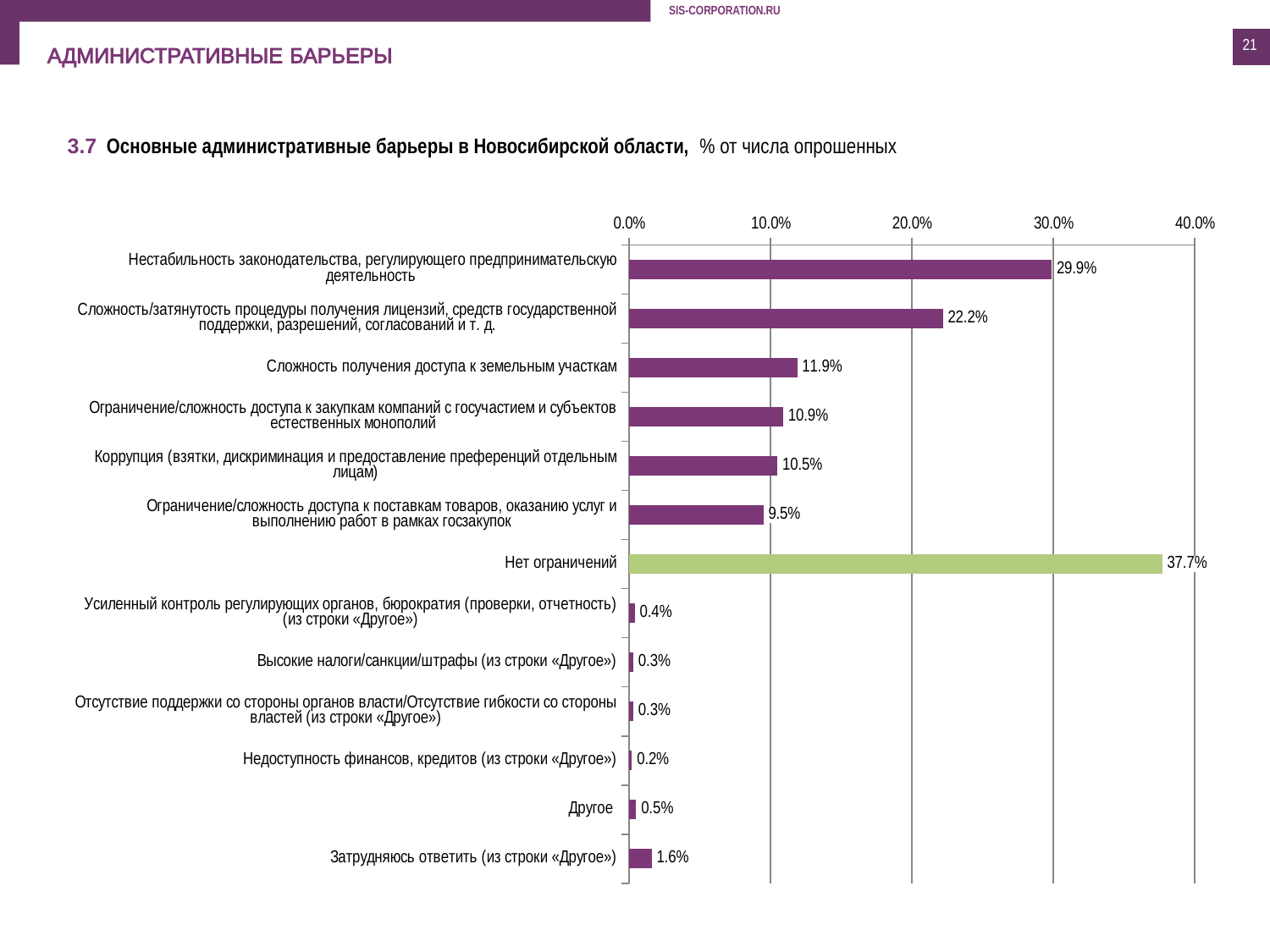

21
административные барьеры
3.7  Основные административные барьеры в Новосибирской области,  % от числа опрошенных

### Chart

| Category | % от числа опрошенных |
|---|---|
| Нестабильность законодательства, регулирующего предпринимательскую деятельность  | 0.2990000000000003 |
| Сложность/затянутость процедуры получения лицензий, средств государственной поддержки, разрешений, согласований и т. д. | 0.222 |
| Сложность получения доступа к земельным участкам | 0.11899999999999998 |
| Ограничение/сложность доступа к закупкам компаний с госучастием и субъектов естественных монополий | 0.10900000000000012 |
| Коррупция (взятки, дискриминация и предоставление преференций отдельным лицам) | 0.10500000000000002 |
| Ограничение/сложность доступа к поставкам товаров, оказанию услуг и выполнению работ в рамках госзакупок | 0.09500000000000004 |
| Нет ограничений | 0.3770000000000009 |
| Усиленный контроль регулирующих органов, бюрократия (проверки, отчетность) (из строки «Другое») | 0.004000000000000011 |
| Высокие налоги/санкции/штрафы (из строки «Другое») | 0.0030000000000000074 |
| Отсутствие поддержки со стороны органов власти/Отсутствие гибкости со стороны властей (из строки «Другое») | 0.0030000000000000074 |
| Недоступность финансов, кредитов (из строки «Другое») | 0.0020000000000000052 |
| Другое  | 0.005000000000000011 |
| Затрудняюсь ответить (из строки «Другое») | 0.01600000000000002 |